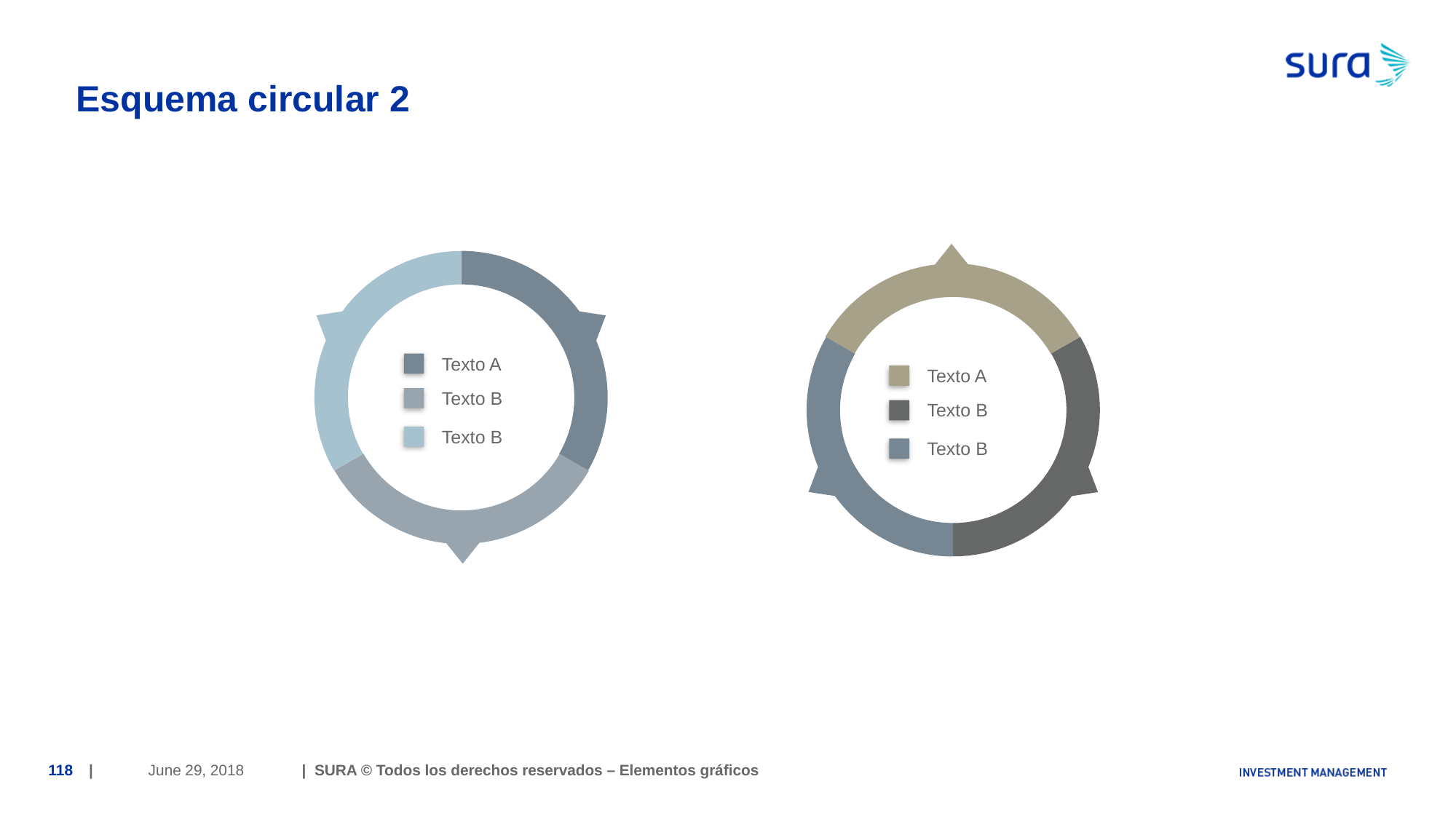

# Esquema circular 2

Texto A

Texto A

Texto B

Texto B

Texto B

Texto B

June 29, 2018
118
|                                                  |  SURA © Todos los derechos reservados – Elementos gráficos